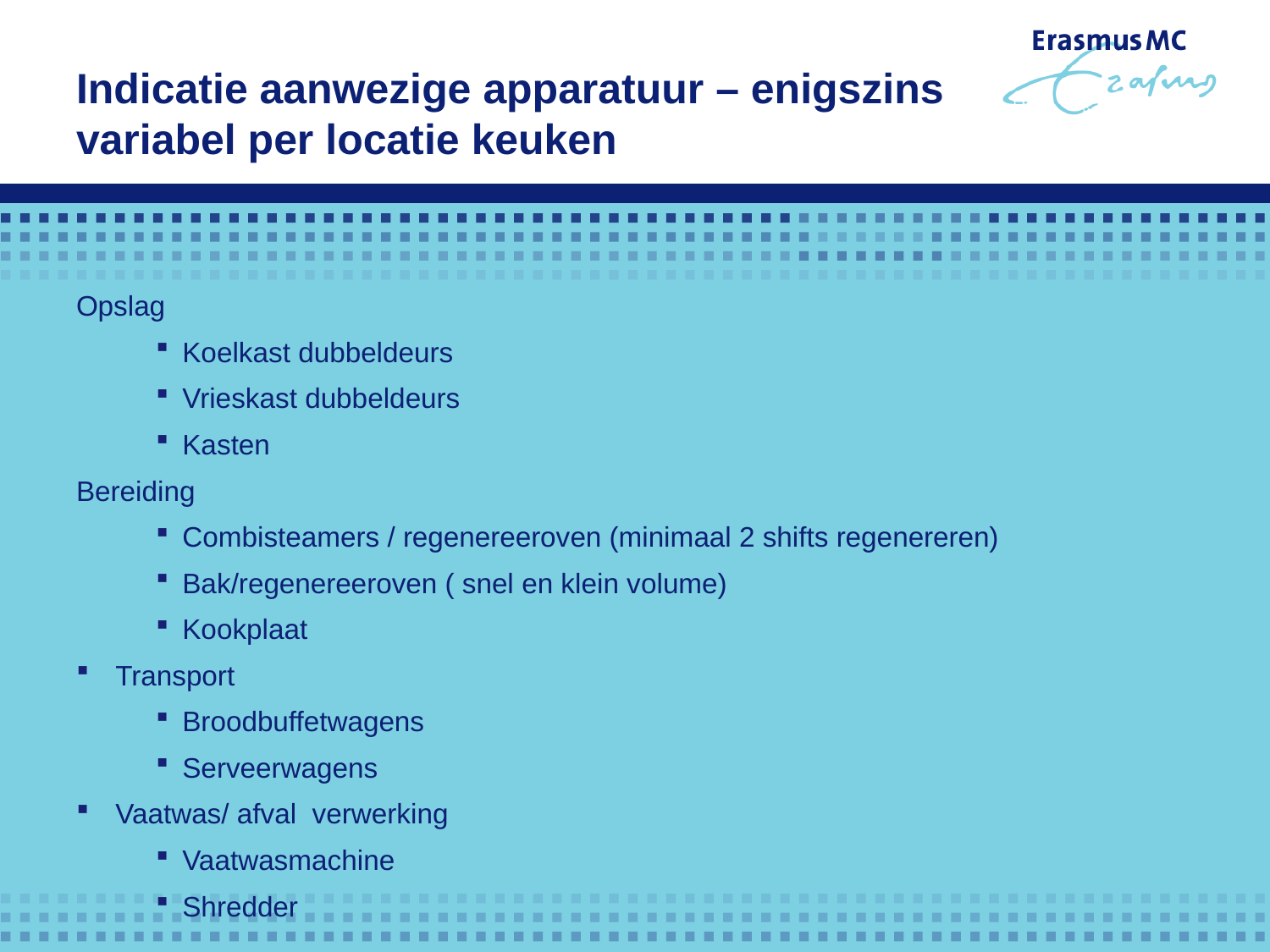

# Indicatie aanwezige apparatuur – enigszins variabel per locatie keuken
Opslag
Koelkast dubbeldeurs
Vrieskast dubbeldeurs
Kasten
Bereiding
Combisteamers / regenereeroven (minimaal 2 shifts regenereren)
Bak/regenereeroven ( snel en klein volume)
Kookplaat
Transport
Broodbuffetwagens
Serveerwagens
Vaatwas/ afval  verwerking
Vaatwasmachine
Shredder